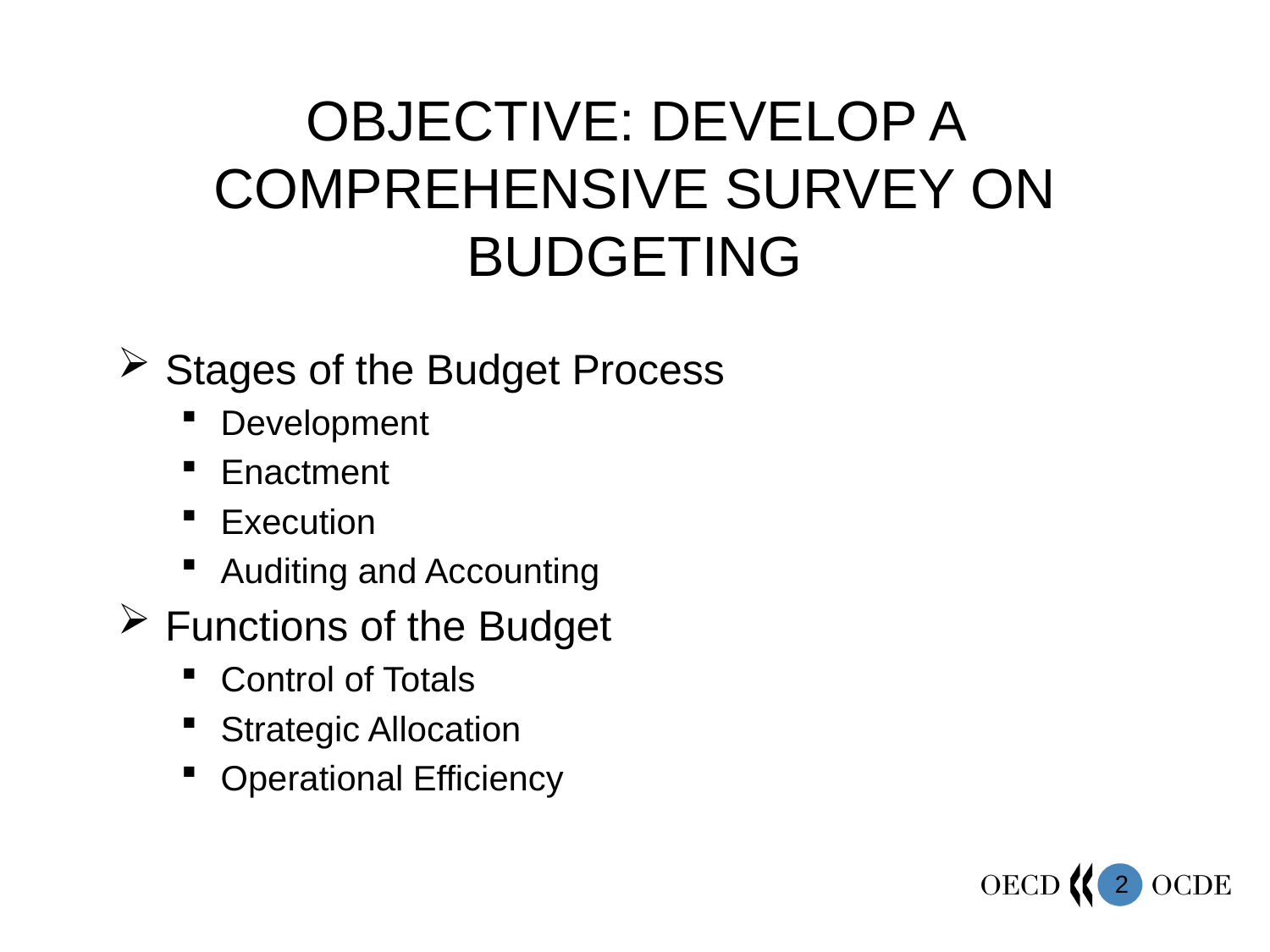

OBJECTIVE: DEVELOP A COMPREHENSIVE SURVEY ON BUDGETING
Stages of the Budget Process
Development
Enactment
Execution
Auditing and Accounting
Functions of the Budget
Control of Totals
Strategic Allocation
Operational Efficiency